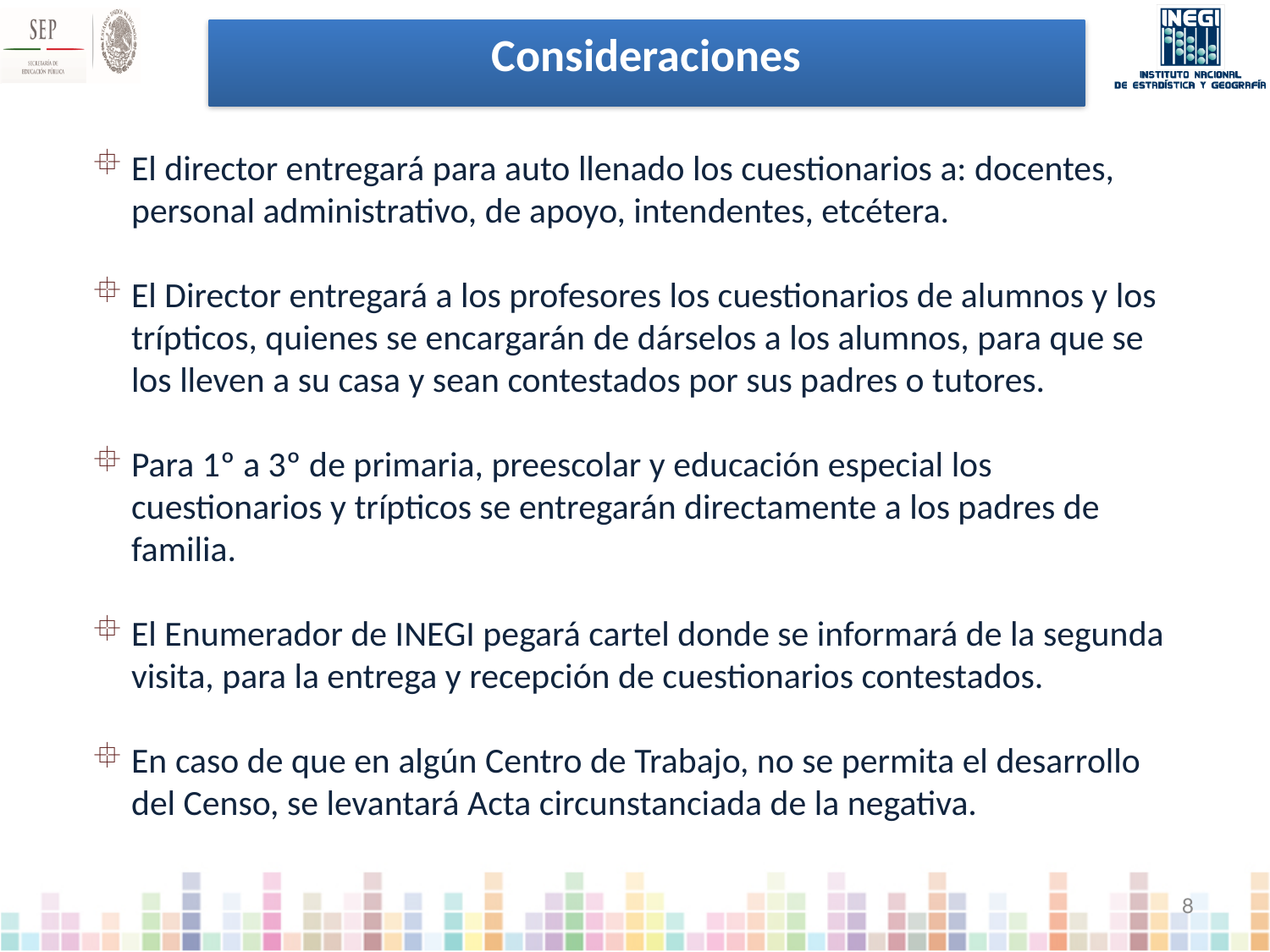

Consideraciones
El director entregará para auto llenado los cuestionarios a: docentes, personal administrativo, de apoyo, intendentes, etcétera.

El Director entregará a los profesores los cuestionarios de alumnos y los trípticos, quienes se encargarán de dárselos a los alumnos, para que se los lleven a su casa y sean contestados por sus padres o tutores.

Para 1º a 3º de primaria, preescolar y educación especial los cuestionarios y trípticos se entregarán directamente a los padres de familia.

El Enumerador de INEGI pegará cartel donde se informará de la segunda visita, para la entrega y recepción de cuestionarios contestados.

En caso de que en algún Centro de Trabajo, no se permita el desarrollo del Censo, se levantará Acta circunstanciada de la negativa.

8